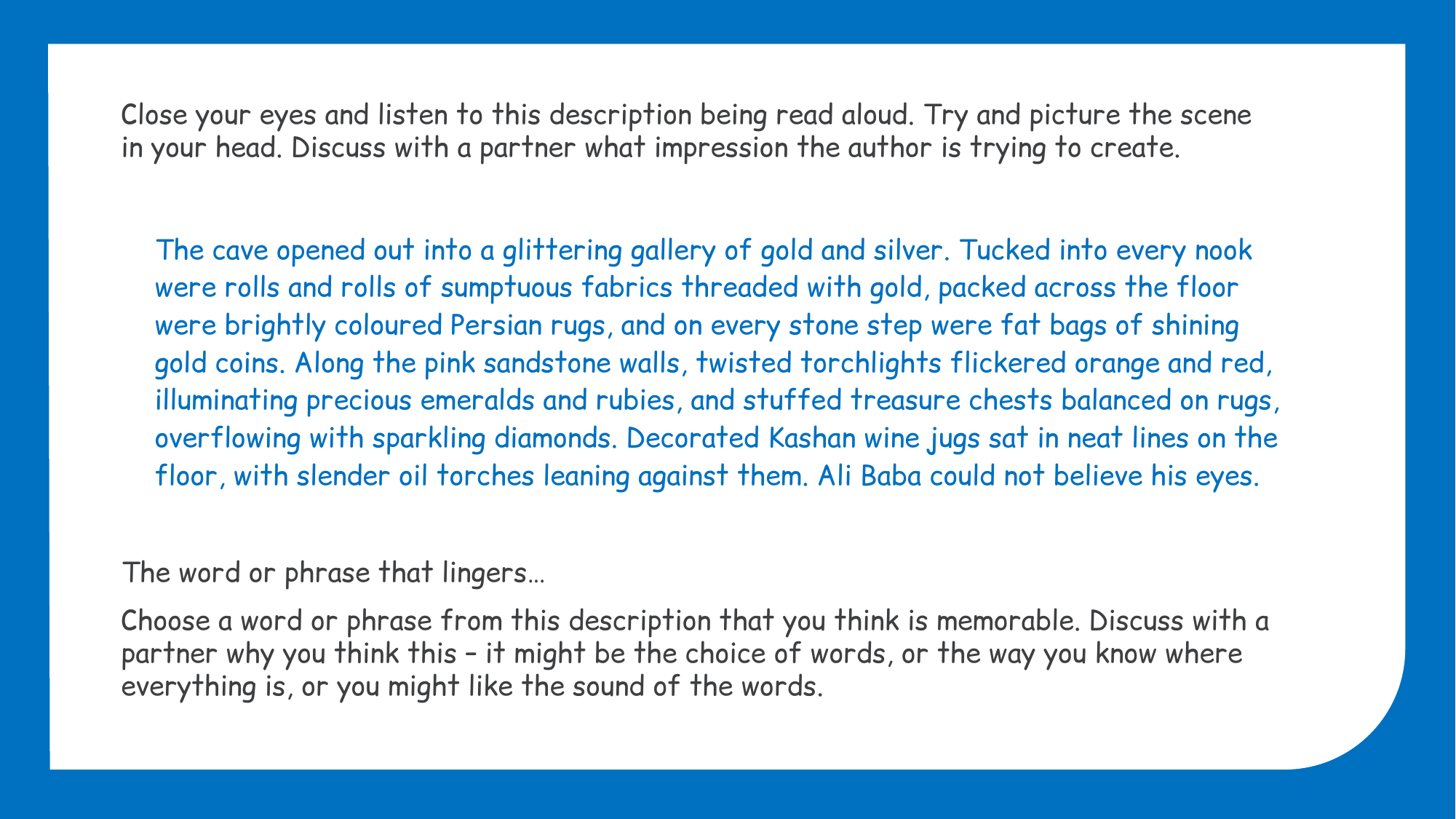

Close your eyes and listen to this description being read aloud. Try and picture the scene in your head. Discuss with a partner what impression the author is trying to create.
The cave opened out into a glittering gallery of gold and silver. Tucked into every nook were rolls and rolls of sumptuous fabrics threaded with gold, packed across the floor were brightly coloured Persian rugs, and on every stone step were fat bags of shining gold coins. Along the pink sandstone walls, twisted torchlights flickered orange and red, illuminating precious emeralds and rubies, and stuffed treasure chests balanced on rugs, overflowing with sparkling diamonds. Decorated Kashan wine jugs sat in neat lines on the floor, with slender oil torches leaning against them. Ali Baba could not believe his eyes.
The word or phrase that lingers…
Choose a word or phrase from this description that you think is memorable. Discuss with a partner why you think this – it might be the choice of words, or the way you know where everything is, or you might like the sound of the words.